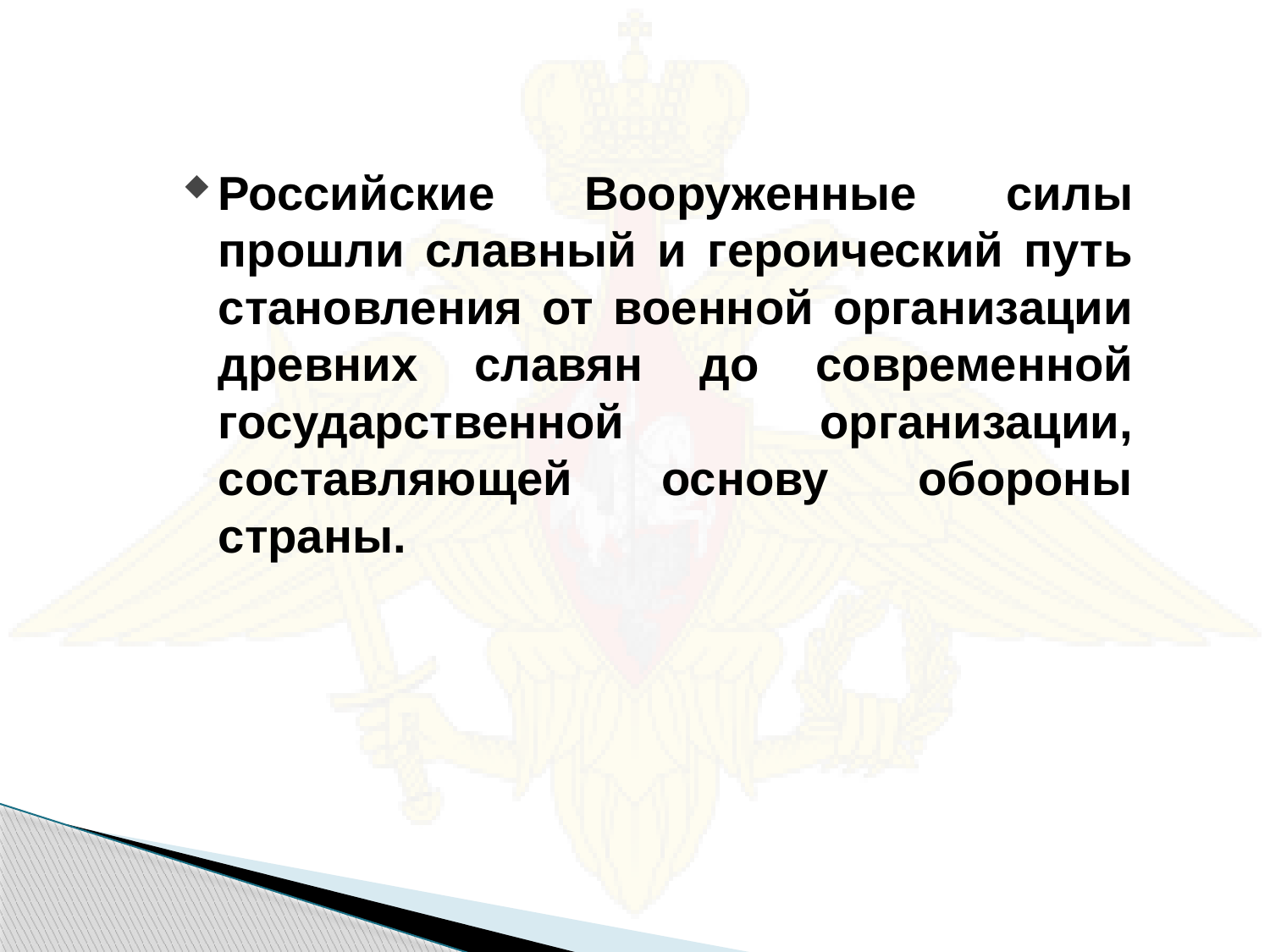

Российские Вооруженные силы прошли славный и героический путь становления от военной организации древних славян до современной государственной организации, составляющей основу обороны страны.